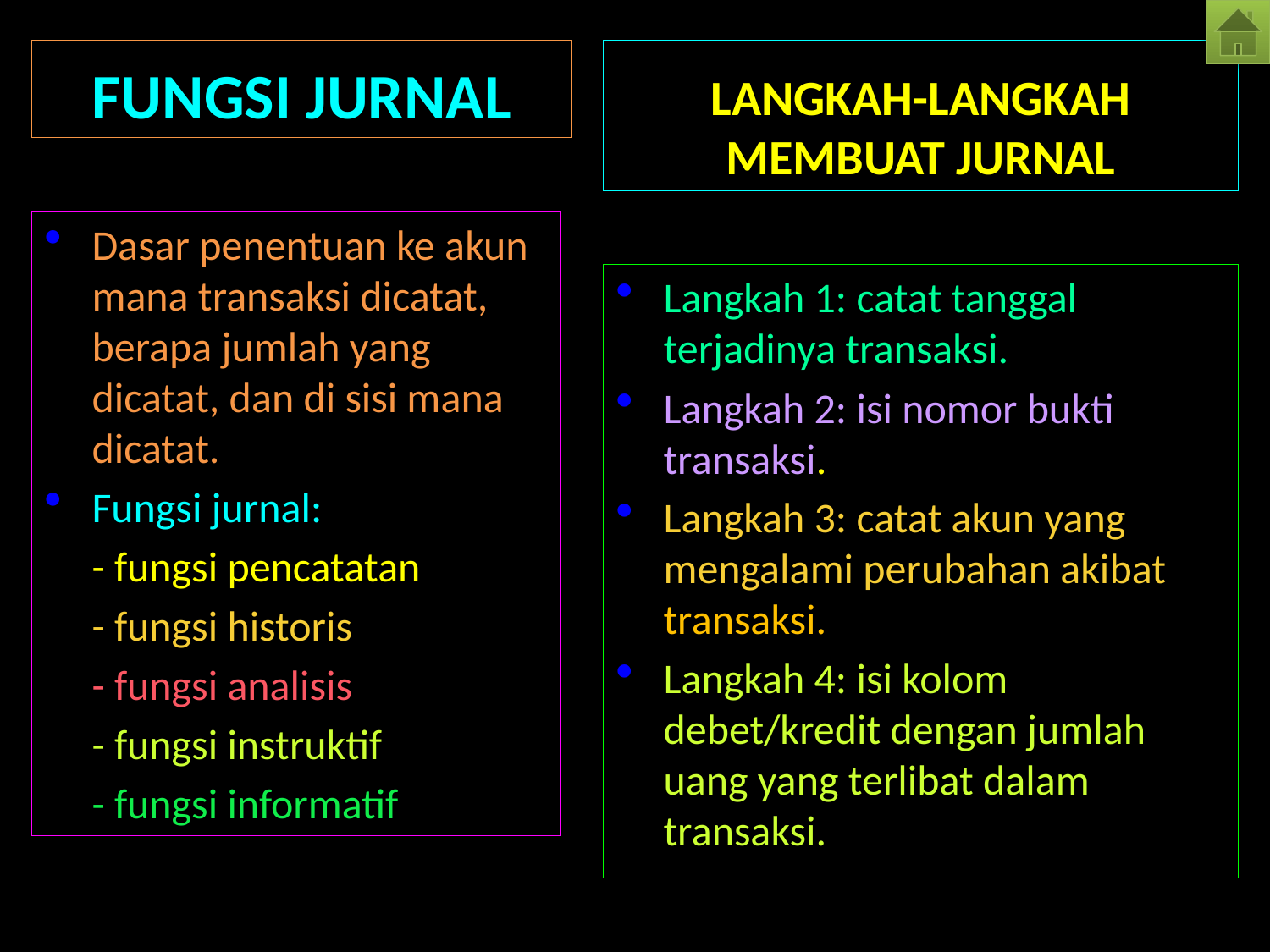

LANGKAH-LANGKAH MEMBUAT JURNAL
FUNGSI JURNAL
Dasar penentuan ke akun mana transaksi dicatat, berapa jumlah yang dicatat, dan di sisi mana dicatat.
Fungsi jurnal:
	- fungsi pencatatan
	- fungsi historis
	- fungsi analisis
	- fungsi instruktif
	- fungsi informatif
Langkah 1: catat tanggal terjadinya transaksi.
Langkah 2: isi nomor bukti transaksi.
Langkah 3: catat akun yang mengalami perubahan akibat transaksi.
Langkah 4: isi kolom debet/kredit dengan jumlah uang yang terlibat dalam transaksi.